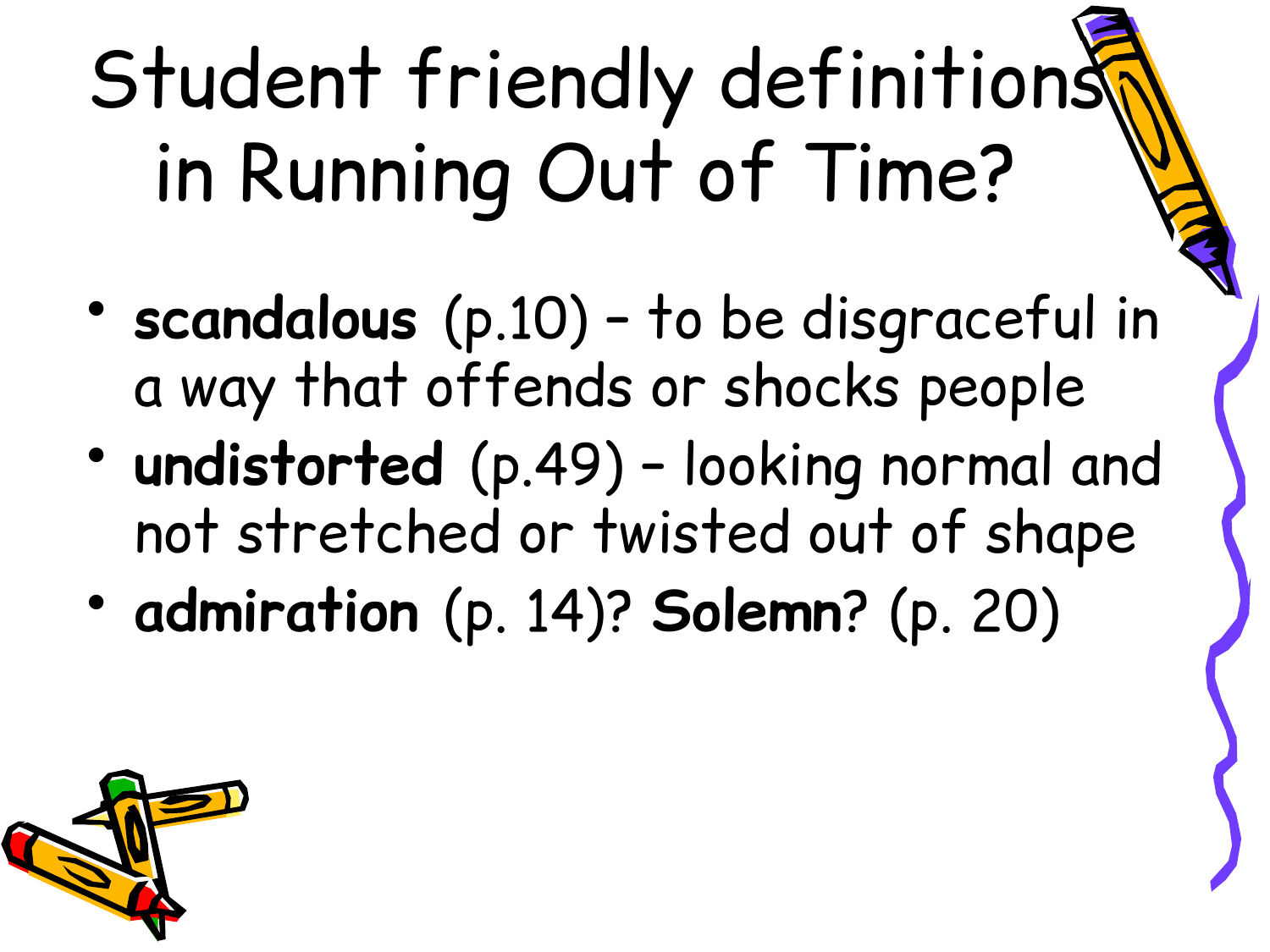

# Student friendly definitions in Running Out of Time?
scandalous (p.10) – to be disgraceful in a way that offends or shocks people
undistorted (p.49) – looking normal and not stretched or twisted out of shape
admiration (p. 14)? Solemn? (p. 20)